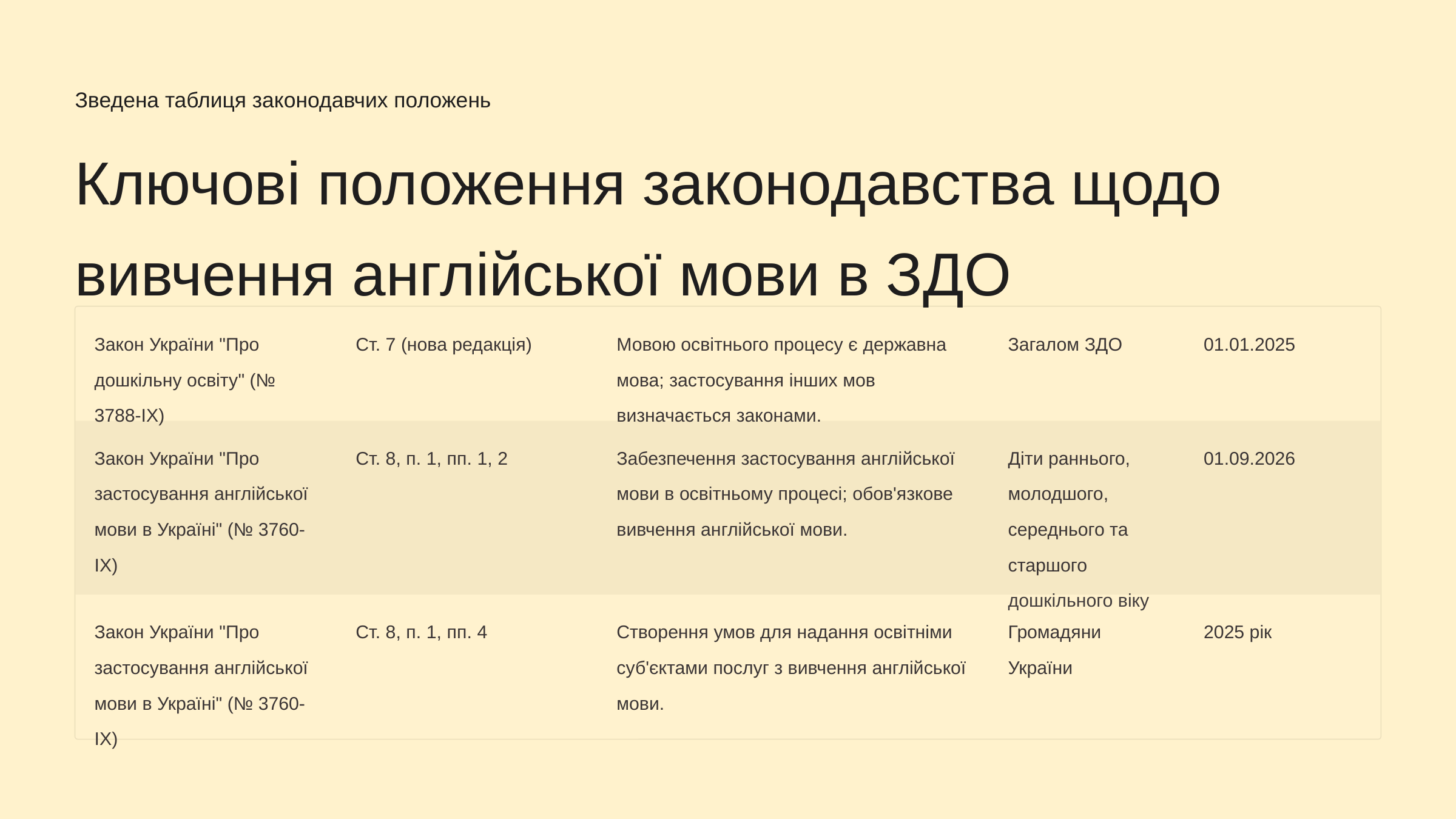

Зведена таблиця законодавчих положень
Ключові положення законодавства щодо вивчення англійської мови в ЗДО

Закон України "Про дошкільну освіту" (№ 3788-IX)
Ст. 7 (нова редакція)
Мовою освітнього процесу є державна мова; застосування інших мов визначається законами.
Загалом ЗДО
01.01.2025

Закон України "Про застосування англійської мови в Україні" (№ 3760-IX)
Ст. 8, п. 1, пп. 1, 2
Забезпечення застосування англійської мови в освітньому процесі; обов'язкове вивчення англійської мови.
Діти раннього, молодшого, середнього та старшого дошкільного віку
01.09.2026

Закон України "Про застосування англійської мови в Україні" (№ 3760-IX)
Ст. 8, п. 1, пп. 4
Створення умов для надання освітніми суб'єктами послуг з вивчення англійської мови.
Громадяни України
2025 рік